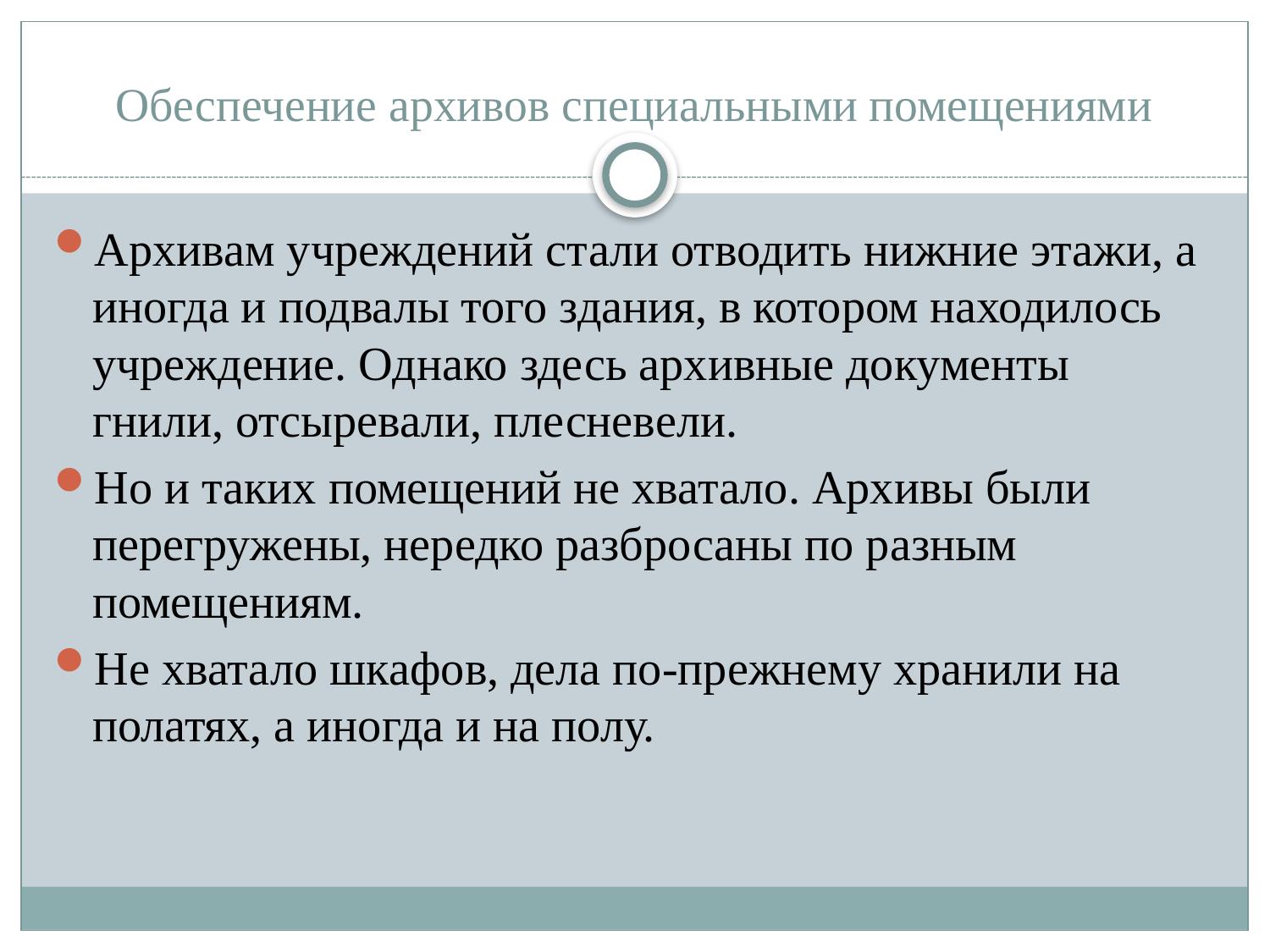

# Обеспечение архивов специальными помещениями
Архивам учреждений стали отводить нижние этажи, а иногда и подвалы того здания, в котором находилось учреждение. Однако здесь архивные документы гнили, отсыревали, плесневели.
Но и таких помещений не хватало. Архивы были перегружены, нередко разбросаны по разным помещениям.
Не хватало шкафов, дела по-прежнему хранили на полатях, а иногда и на полу.